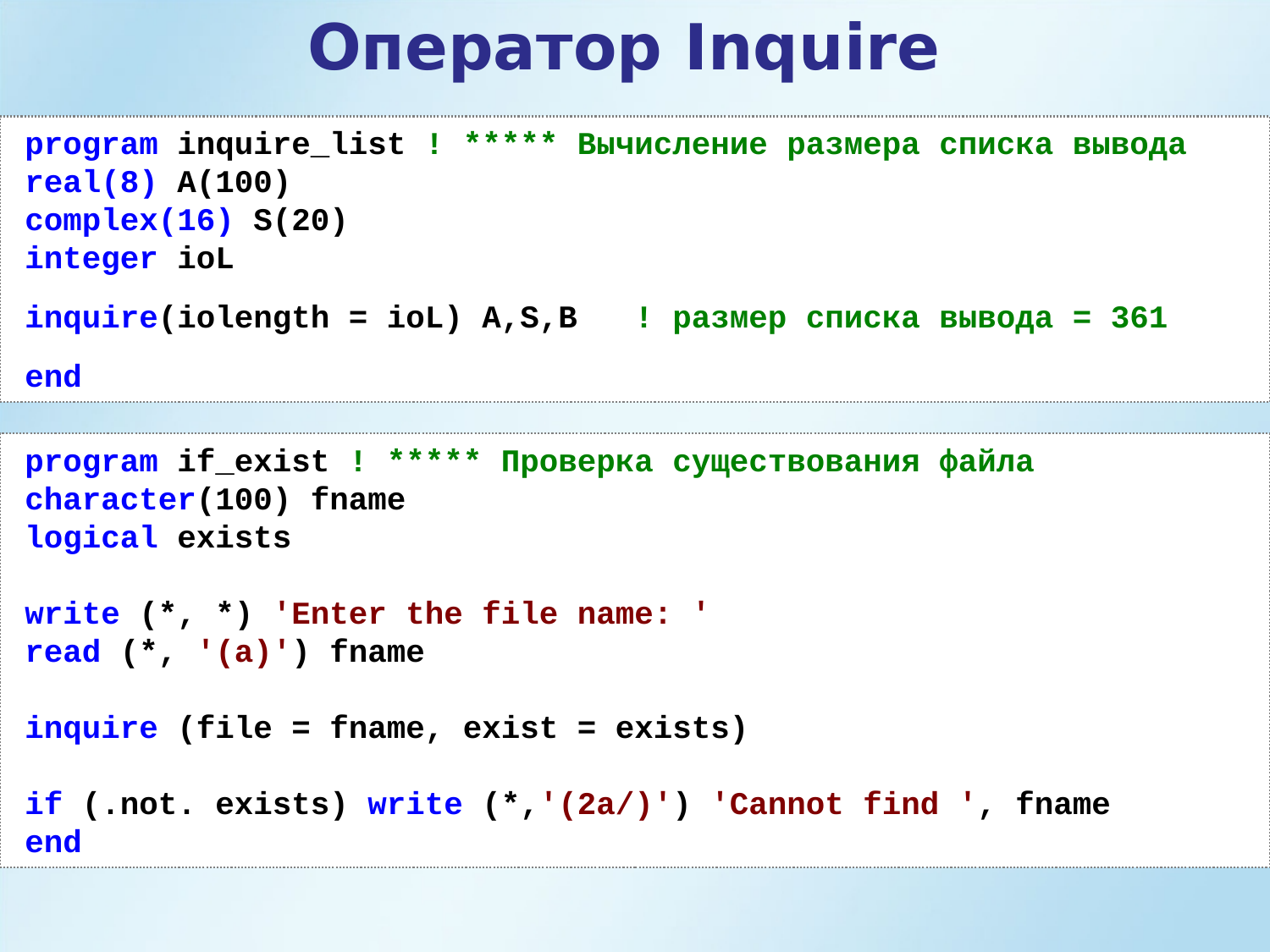

Оператор Inquire
program inquire_list ! ***** Вычисление размера списка вывода
real(8) A(100)
complex(16) S(20)
integer ioL

inquire(iolength = ioL) A,S,B   ! размер списка вывода = 361

end
program if_exist ! ***** Проверка существования файла
character(100) fname
logical exists

write (*, *) 'Enter the file name: '
read (*, '(a)') fname

inquire (file = fname, exist = exists)

if (.not. exists) write (*,'(2a/)') 'Cannot find ', fname
end